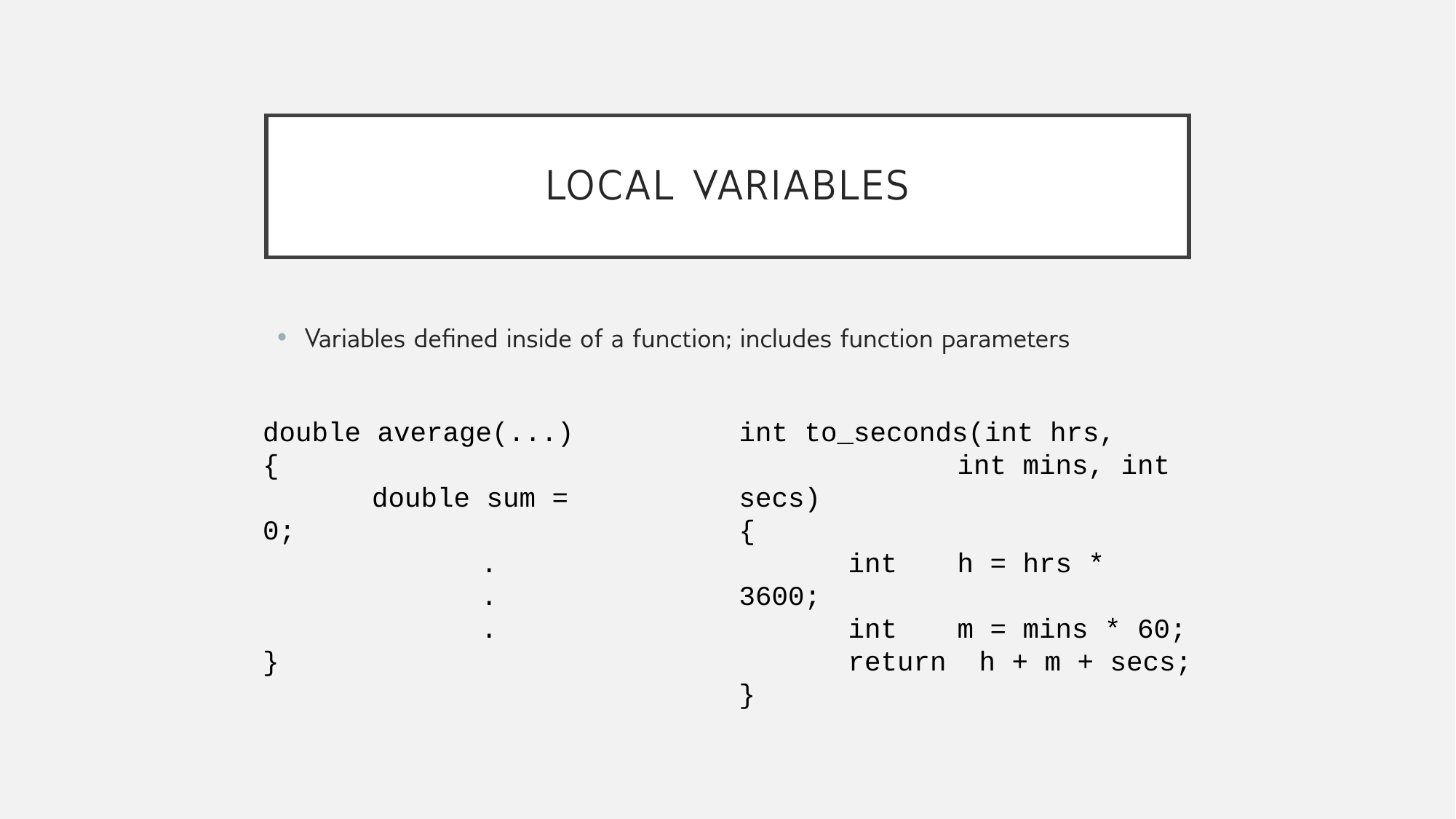

# Local Variables
Variables defined inside of a function; includes function parameters
double average(...)
{
	double sum = 0;
		.
		.
		.
}
int to_seconds(int hrs,
		int mins, int secs)
{
	int	h = hrs * 3600;
	int	m = mins * 60;
	return  h + m + secs;
}